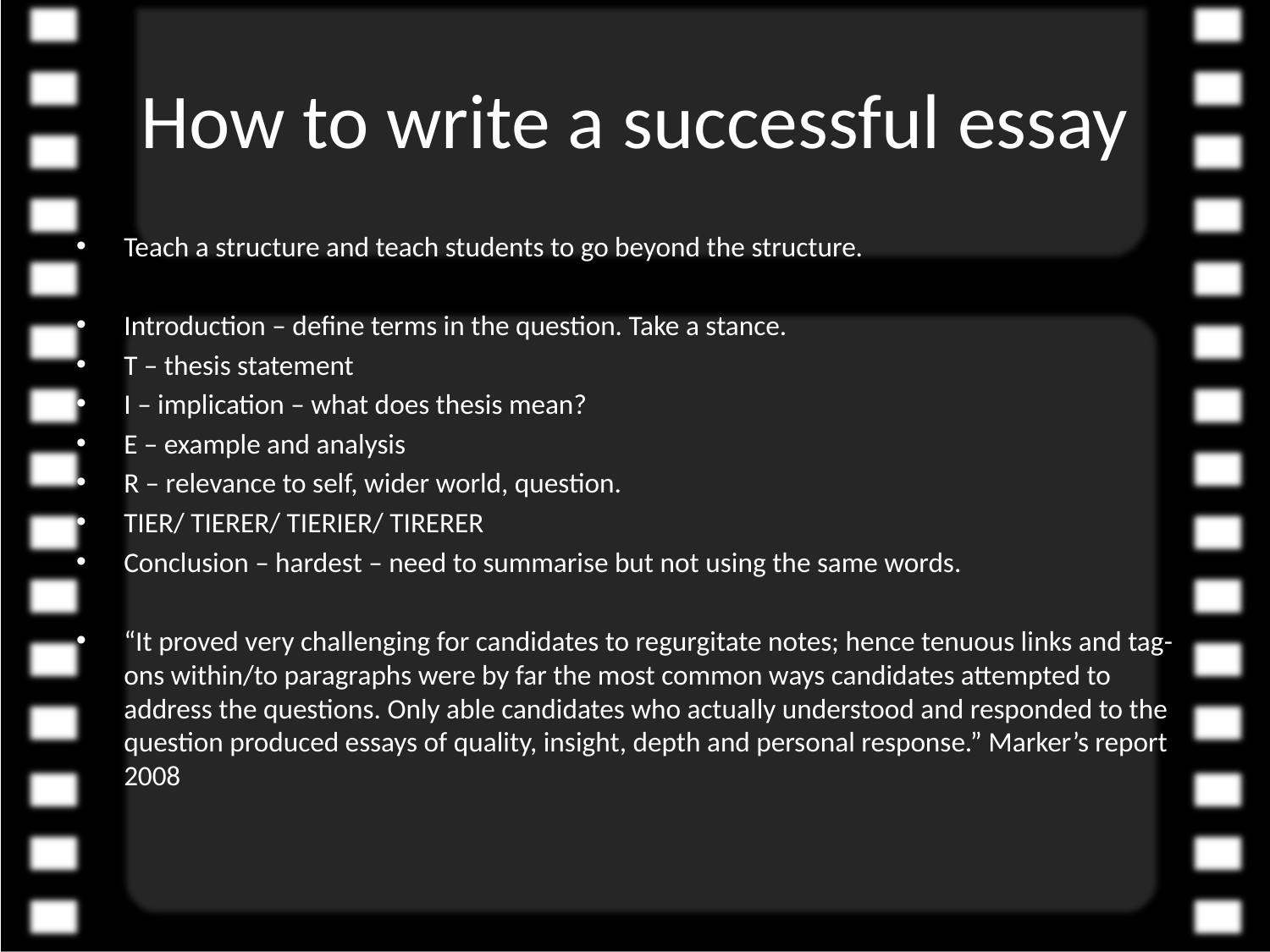

# How to write a successful essay
Teach a structure and teach students to go beyond the structure.

Introduction – define terms in the question. Take a stance.
T – thesis statement
I – implication – what does thesis mean?
E – example and analysis
R – relevance to self, wider world, question.
TIER/ TIERER/ TIERIER/ TIRERER
Conclusion – hardest – need to summarise but not using the same words.

“It proved very challenging for candidates to regurgitate notes; hence tenuous links and tag-ons within/to paragraphs were by far the most common ways candidates attempted to address the questions. Only able candidates who actually understood and responded to the question produced essays of quality, insight, depth and personal response.” Marker’s report 2008